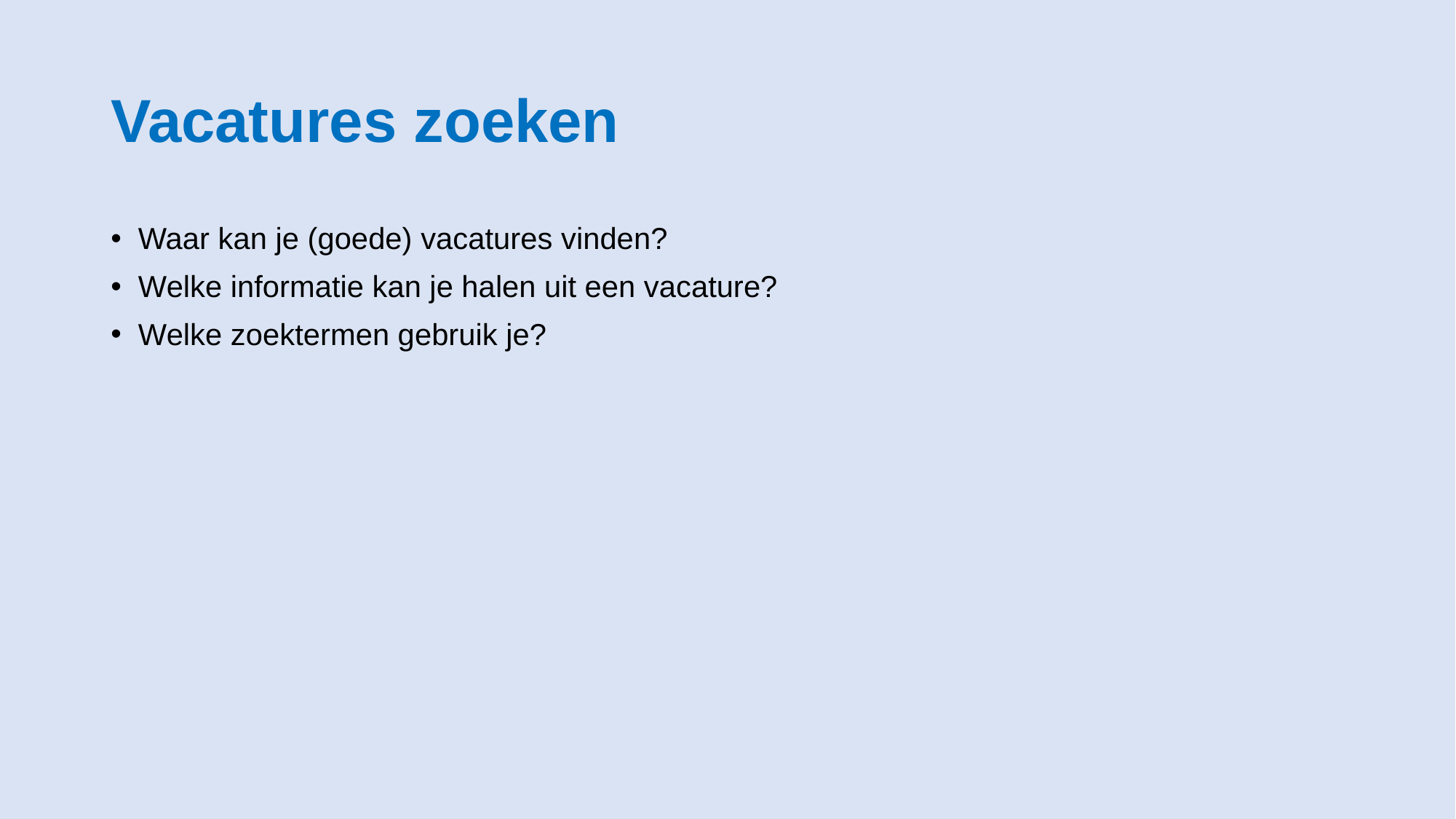

# Vacatures zoeken
Waar kan je (goede) vacatures vinden?
Welke informatie kan je halen uit een vacature?
Welke zoektermen gebruik je?